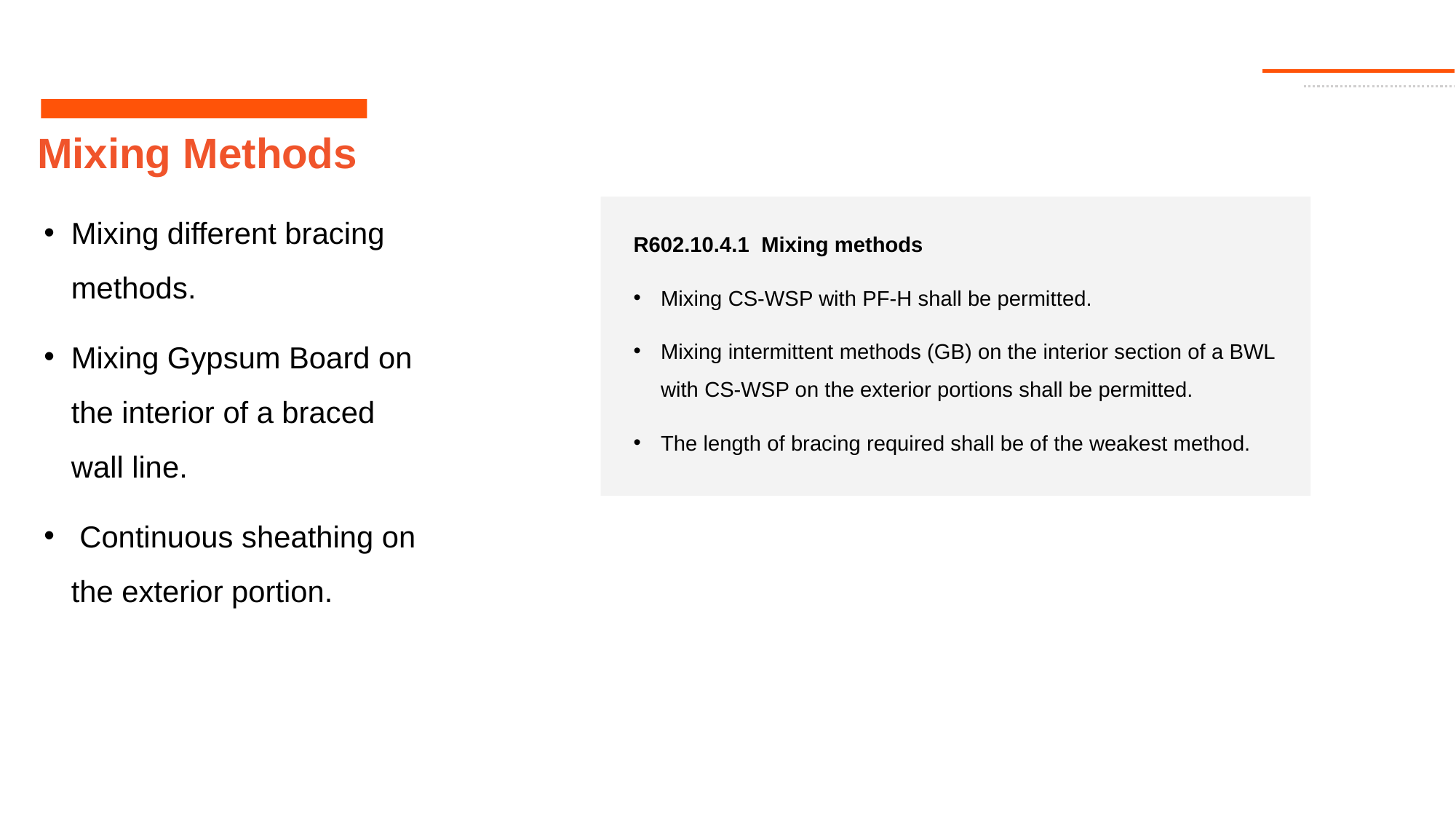

# Mixing Methods
Mixing different bracing methods.
Mixing Gypsum Board on the interior of a braced wall line.
 Continuous sheathing on the exterior portion.
R602.10.4.1  Mixing methods
Mixing CS-WSP with PF-H shall be permitted.
Mixing intermittent methods (GB) on the interior section of a BWL with CS-WSP on the exterior portions shall be permitted.
The length of bracing required shall be of the weakest method.